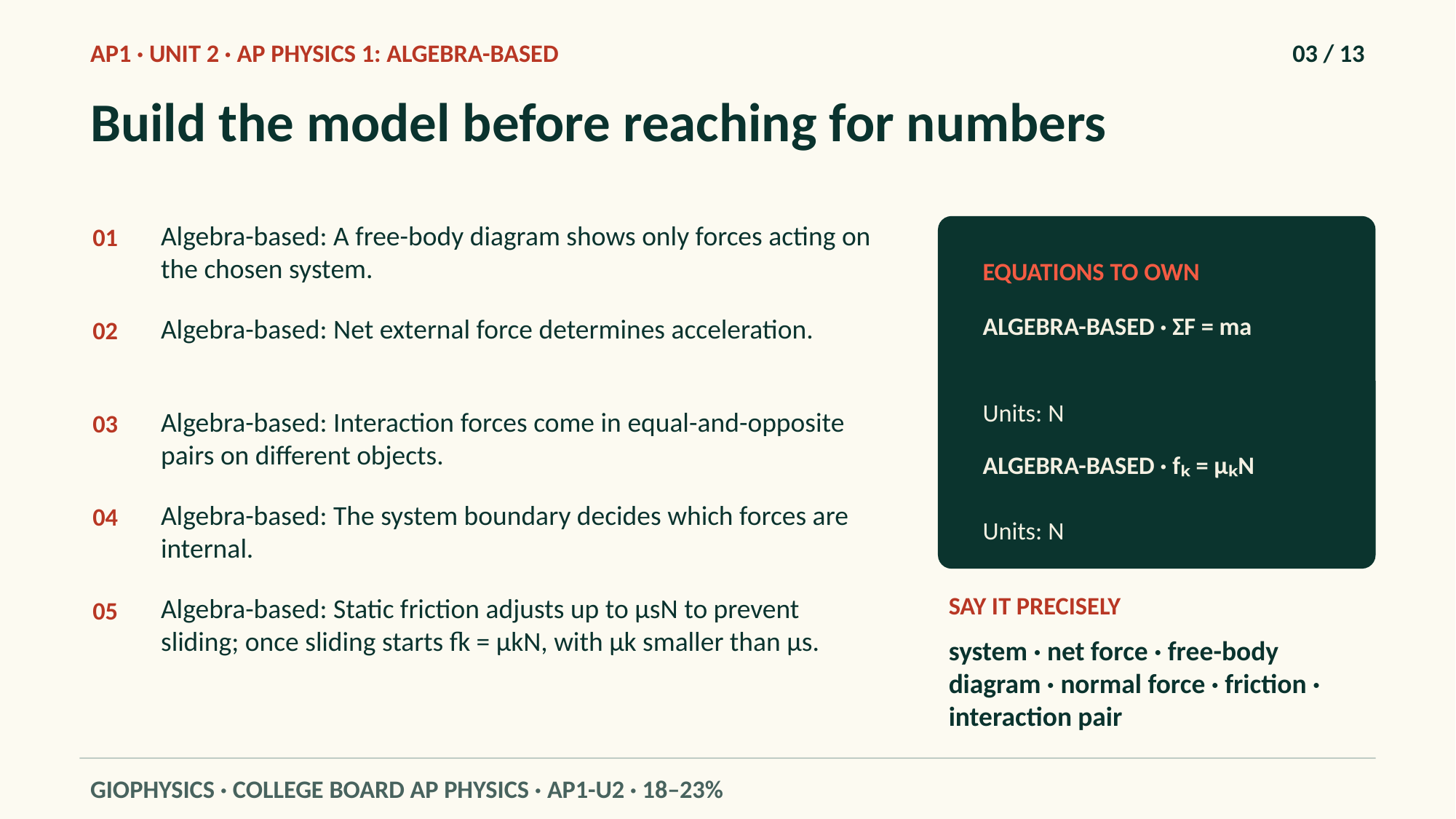

AP1 · UNIT 2 · AP PHYSICS 1: ALGEBRA-BASED
03 / 13
Build the model before reaching for numbers
Algebra-based: A free-body diagram shows only forces acting on the chosen system.
01

EQUATIONS TO OWN
ALGEBRA-BASED · ΣF = ma
Algebra-based: Net external force determines acceleration.
02
Units: N
Algebra-based: Interaction forces come in equal-and-opposite pairs on different objects.
03
ALGEBRA-BASED · fₖ = μₖN
Algebra-based: The system boundary decides which forces are internal.
04
Units: N
SAY IT PRECISELY
Algebra-based: Static friction adjusts up to μsN to prevent sliding; once sliding starts fk = μkN, with μk smaller than μs.
05
system · net force · free-body diagram · normal force · friction · interaction pair

GIOPHYSICS · COLLEGE BOARD AP PHYSICS · AP1-U2 · 18–23%